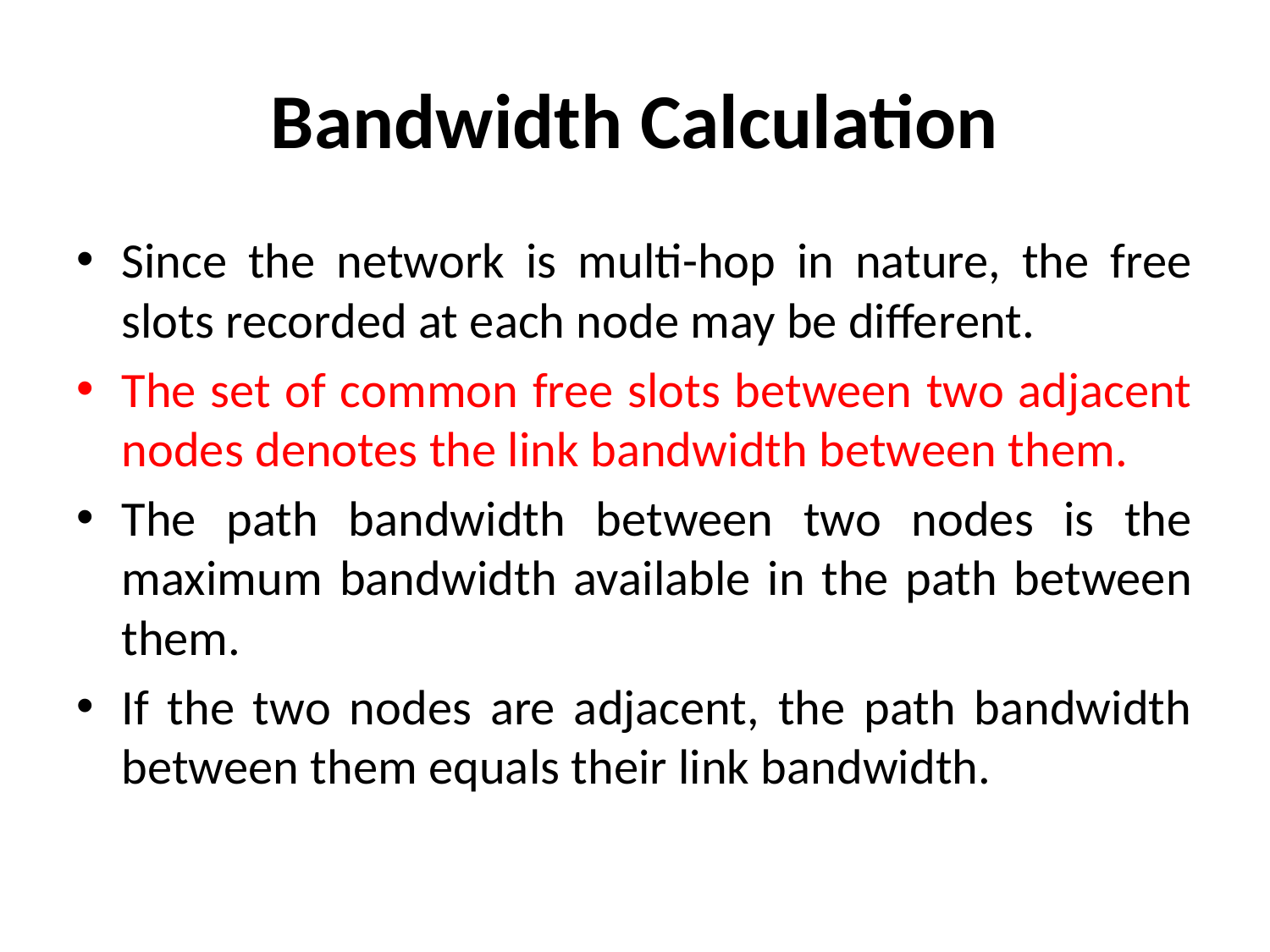

# Bandwidth Calculation
Since the network is multi-hop in nature, the free slots recorded at each node may be different.
The set of common free slots between two adjacent nodes denotes the link bandwidth between them.
The path bandwidth between two nodes is the maximum bandwidth available in the path between them.
If the two nodes are adjacent, the path bandwidth between them equals their link bandwidth.